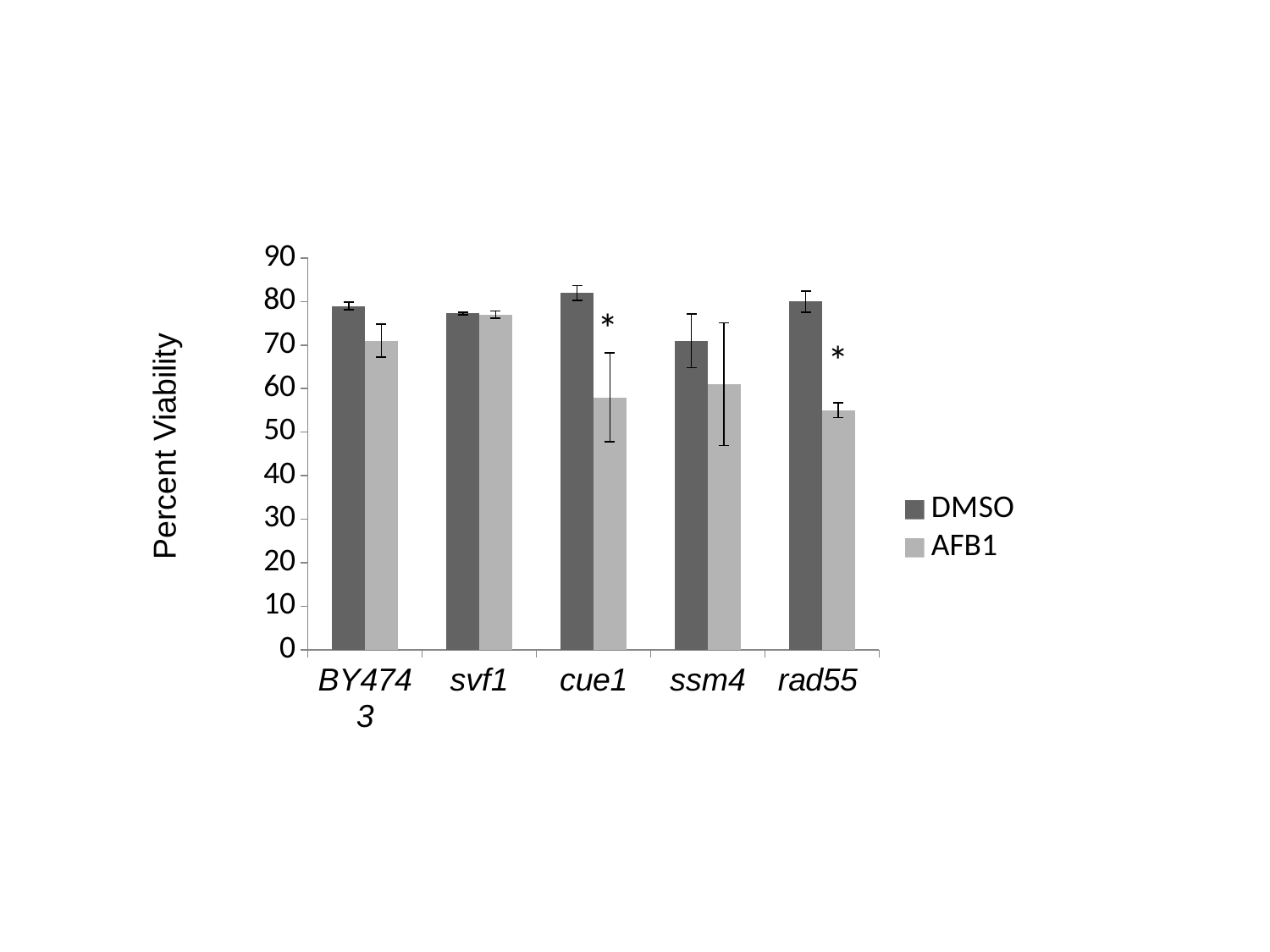

### Chart

| Category | DMSO | AFB1 |
|---|---|---|
| BY4743 | 79.0 | 71.0 |
| svf1 | 77.3 | 77.0 |
| cue1 | 82.0 | 58.0 |
| ssm4 | 71.0 | 61.0 |
| rad55  | 80.0 | 55.0 |
*
*
Percent Viability